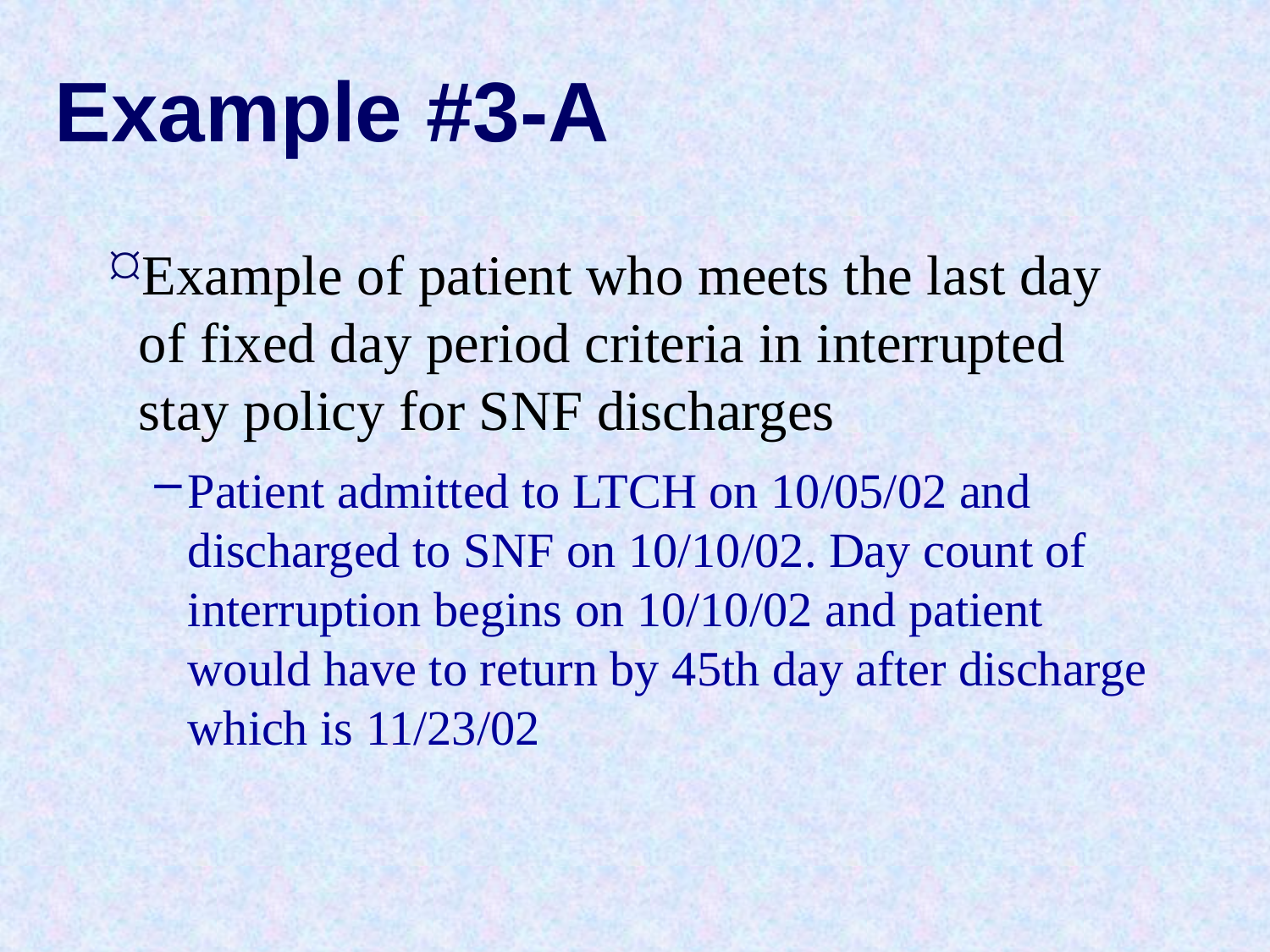

# Example #3-A
Example of patient who meets the last day of fixed day period criteria in interrupted stay policy for SNF discharges
Patient admitted to LTCH on 10/05/02 and discharged to SNF on 10/10/02. Day count of interruption begins on 10/10/02 and patient would have to return by 45th day after discharge which is 11/23/02